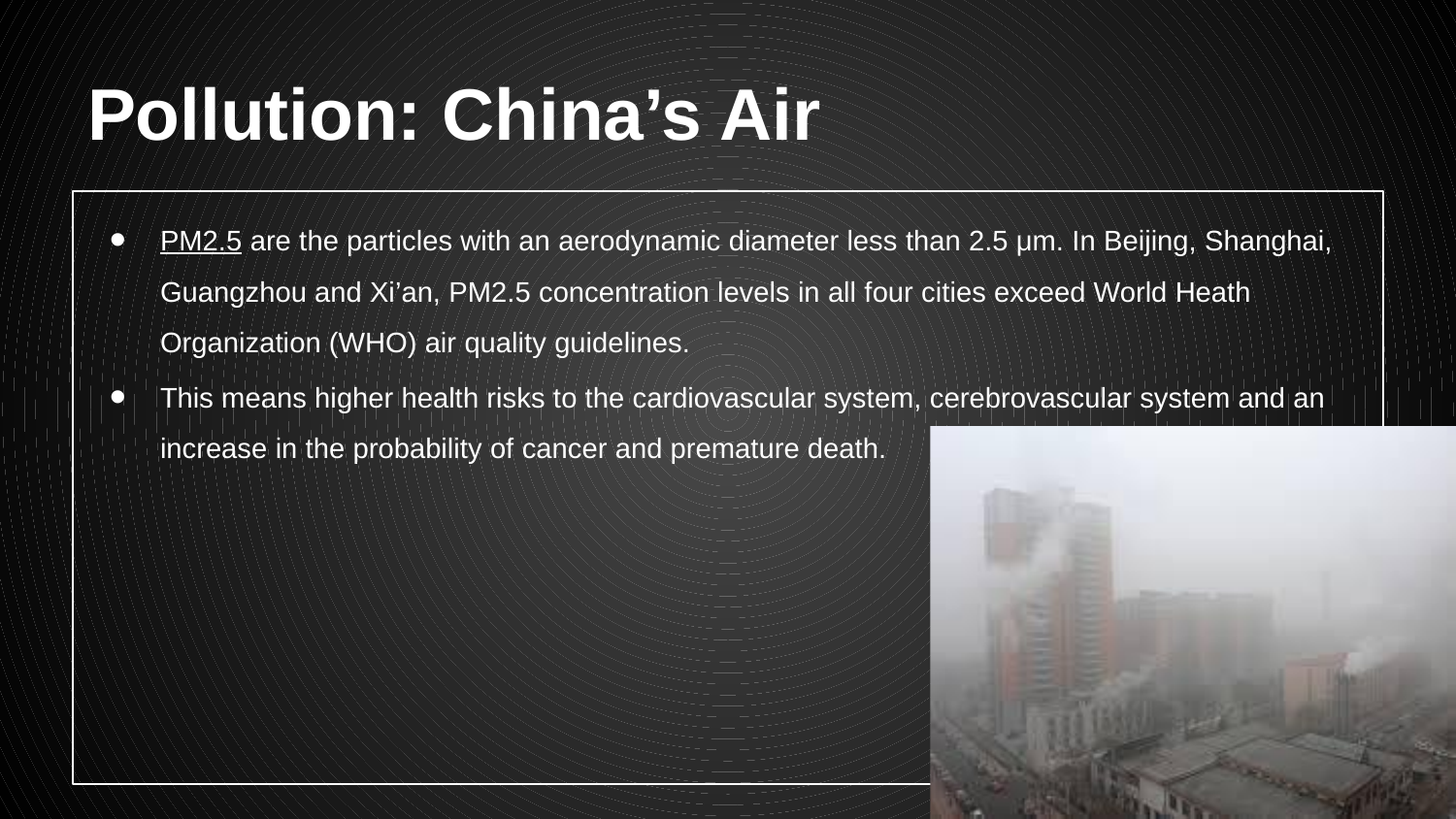

# Pollution: China’s Air
PM2.5 are the particles with an aerodynamic diameter less than 2.5 μm. In Beijing, Shanghai, Guangzhou and Xi’an, PM2.5 concentration levels in all four cities exceed World Heath Organization (WHO) air quality guidelines.
This means higher health risks to the cardiovascular system, cerebrovascular system and an increase in the probability of cancer and premature death.